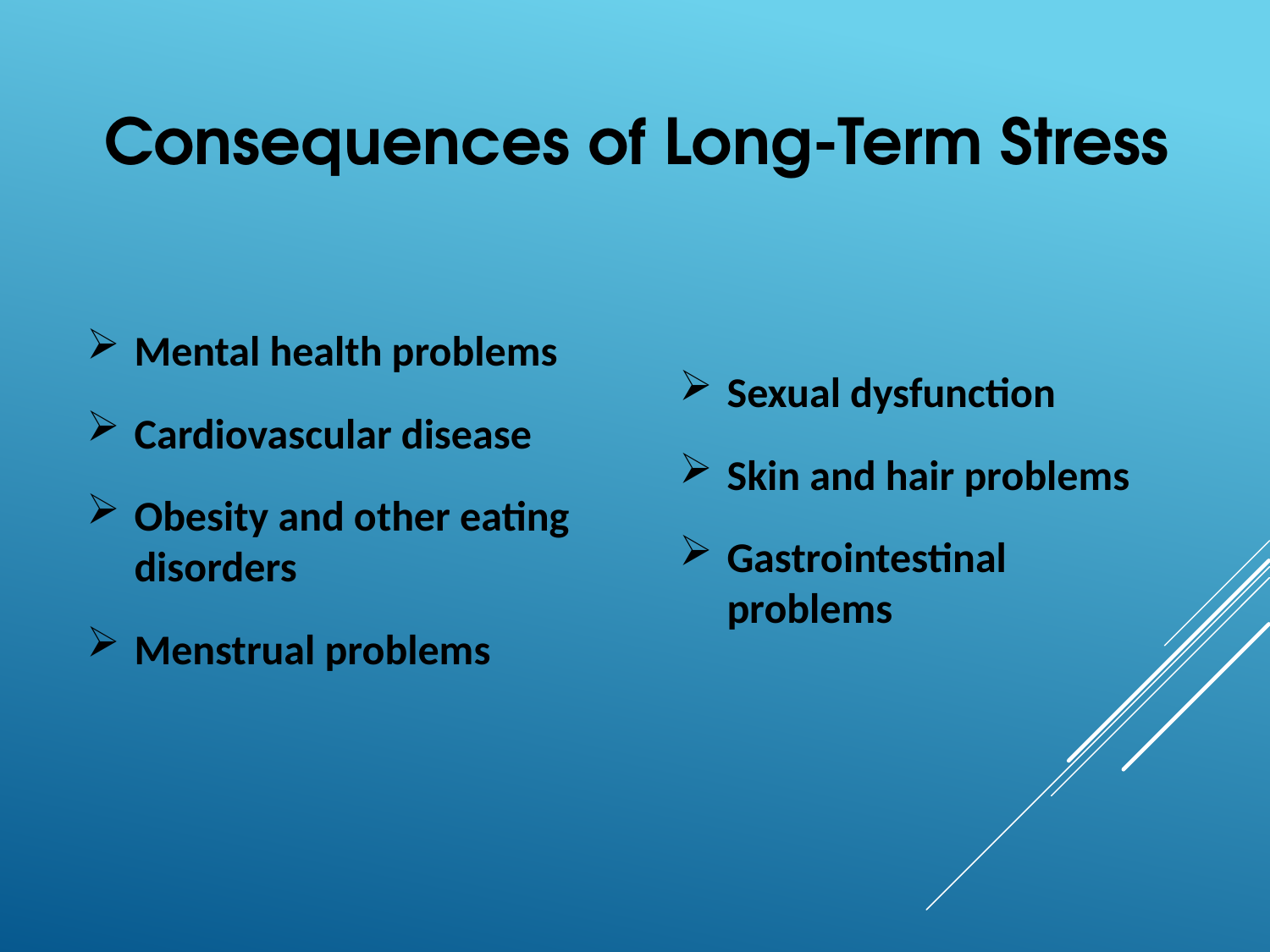

Consequences of Long-Term Stress
Mental health problems
Cardiovascular disease
Obesity and other eating disorders
Menstrual problems
Sexual dysfunction
Skin and hair problems
Gastrointestinal problems